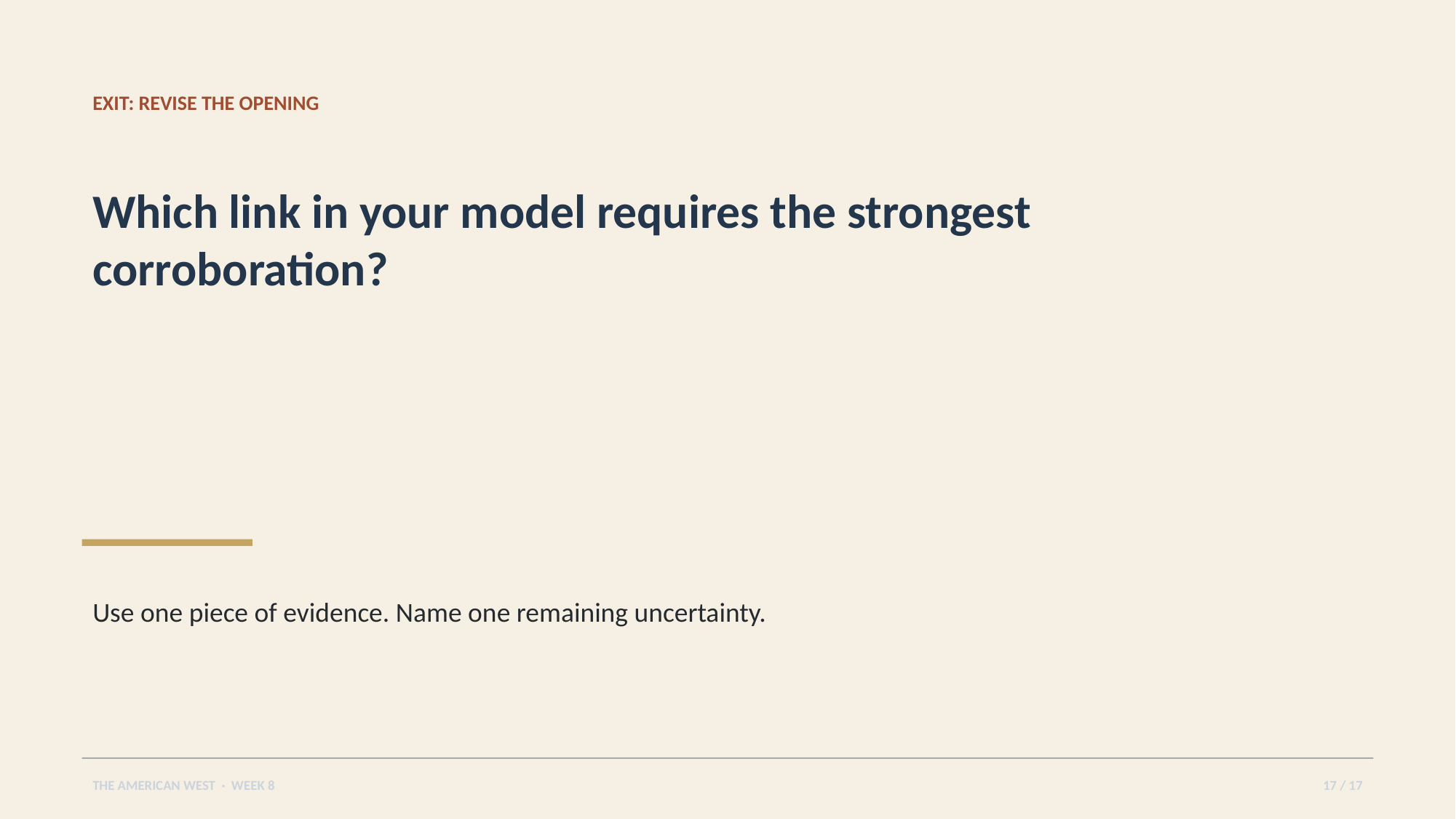

EXIT: REVISE THE OPENING
Which link in your model requires the strongest corroboration?

Use one piece of evidence. Name one remaining uncertainty.

THE AMERICAN WEST  ·  WEEK 8
17 / 17